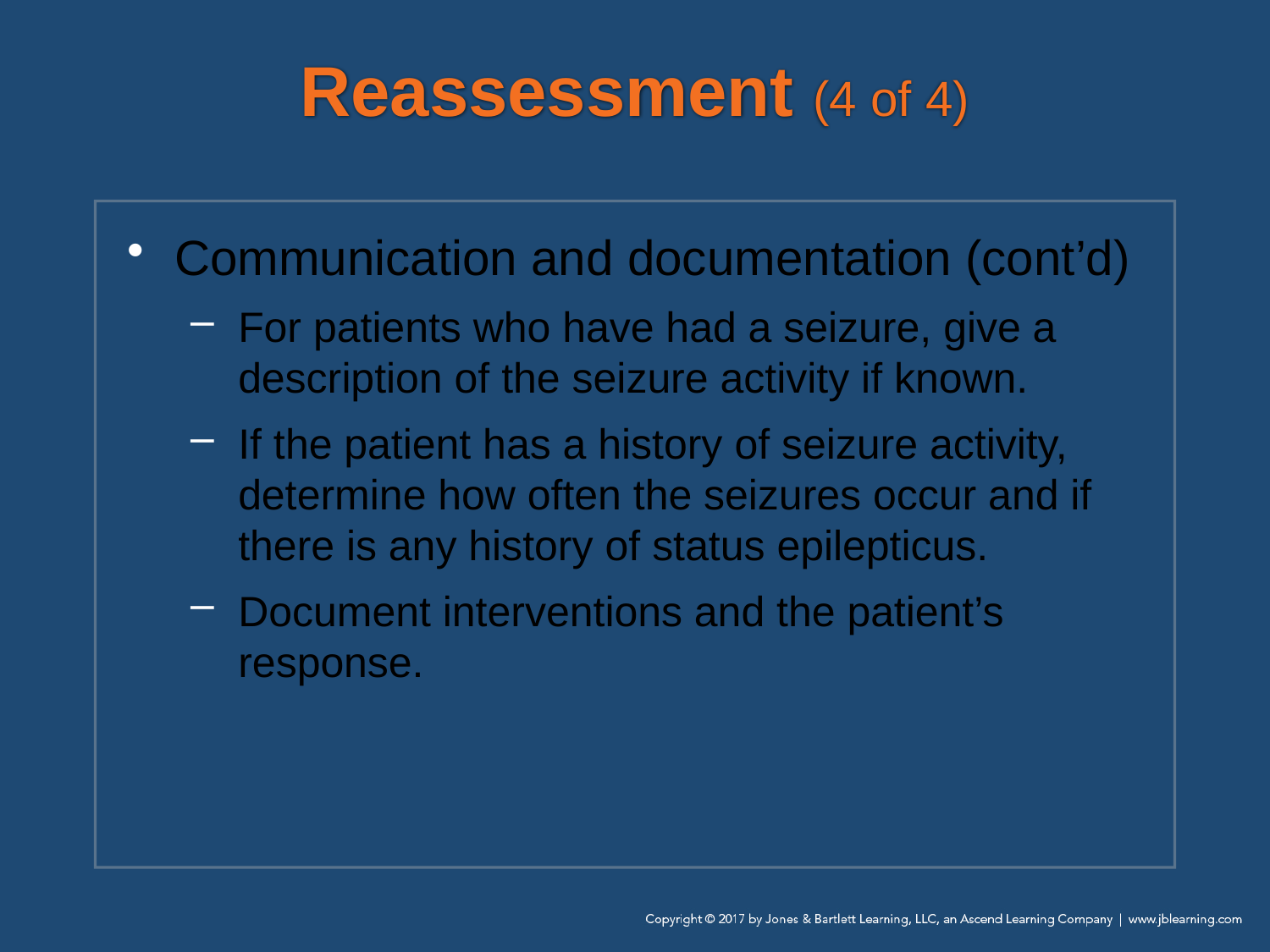

# Reassessment (4 of 4)
Communication and documentation (cont’d)
For patients who have had a seizure, give a description of the seizure activity if known.
If the patient has a history of seizure activity, determine how often the seizures occur and if there is any history of status epilepticus.
Document interventions and the patient’s response.